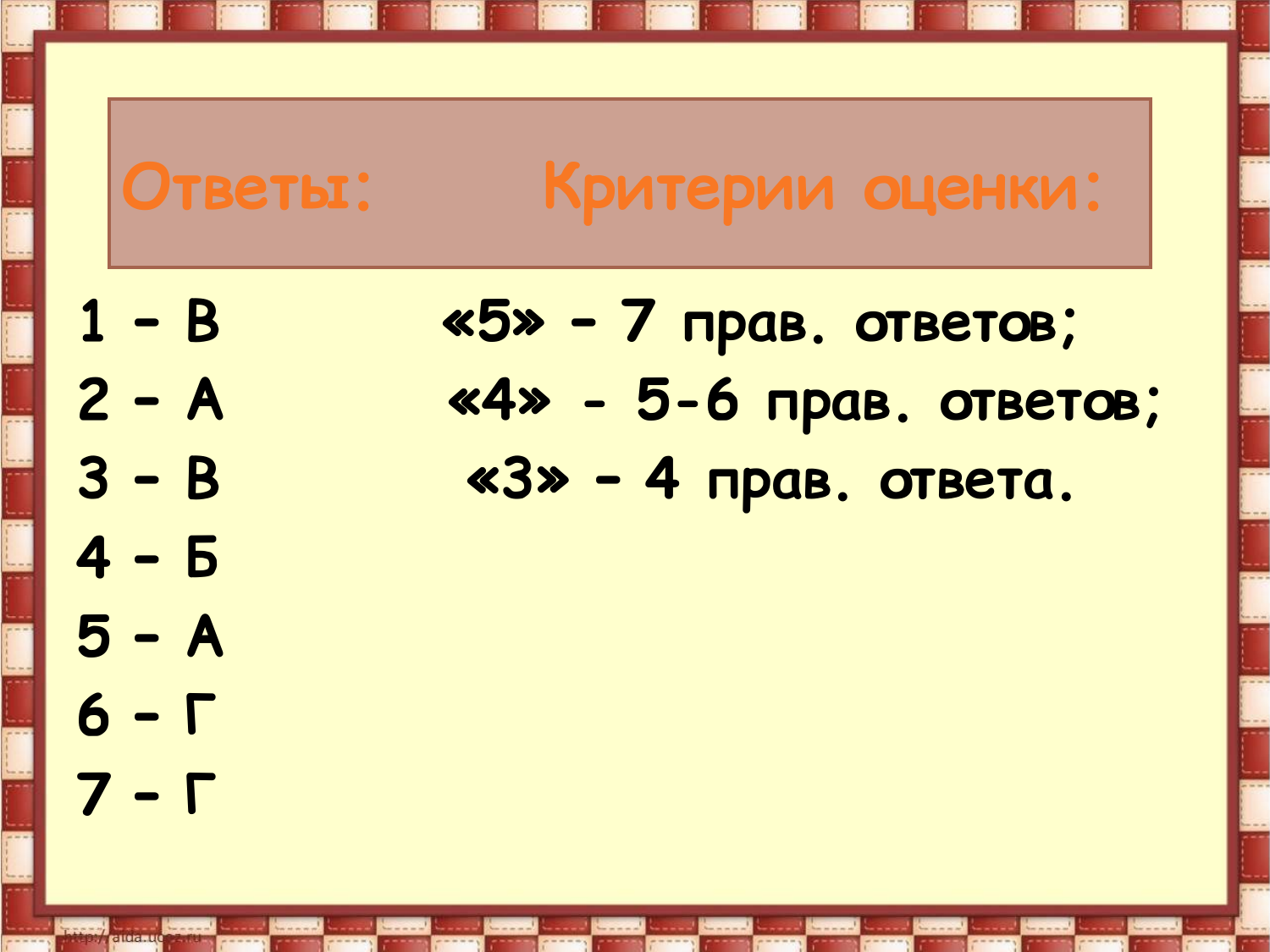

# Ответы:      Критерии оценки:
1 – В         «5» – 7 прав. ответов;
2 – А         «4» - 5-6 прав. ответов;
3 – В          «3» – 4 прав. ответа.
4 – Б
5 – А
6 – Г
7 – Г